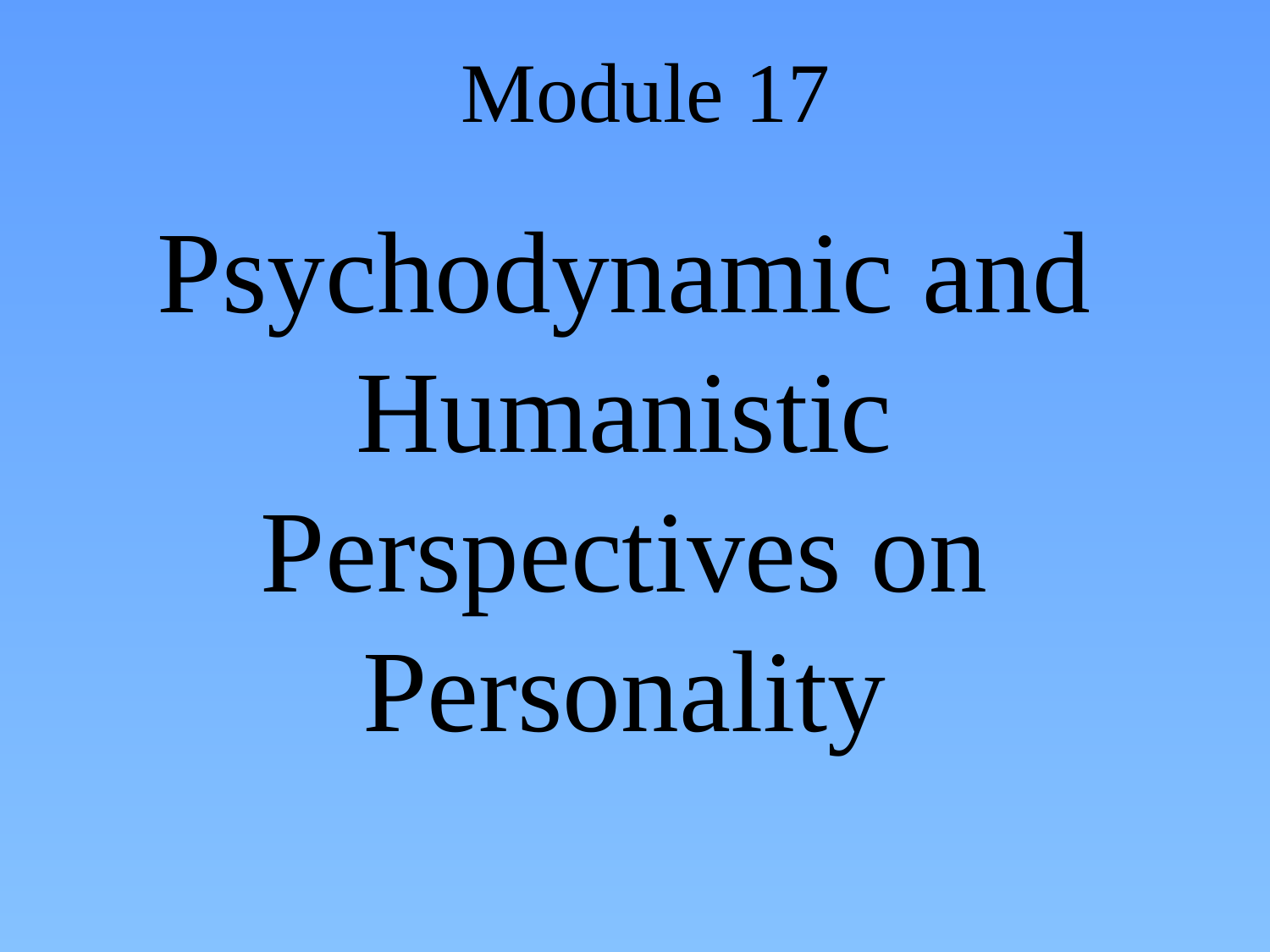

# Psychodynamic and Humanistic Perspectives on Personality
Module 17